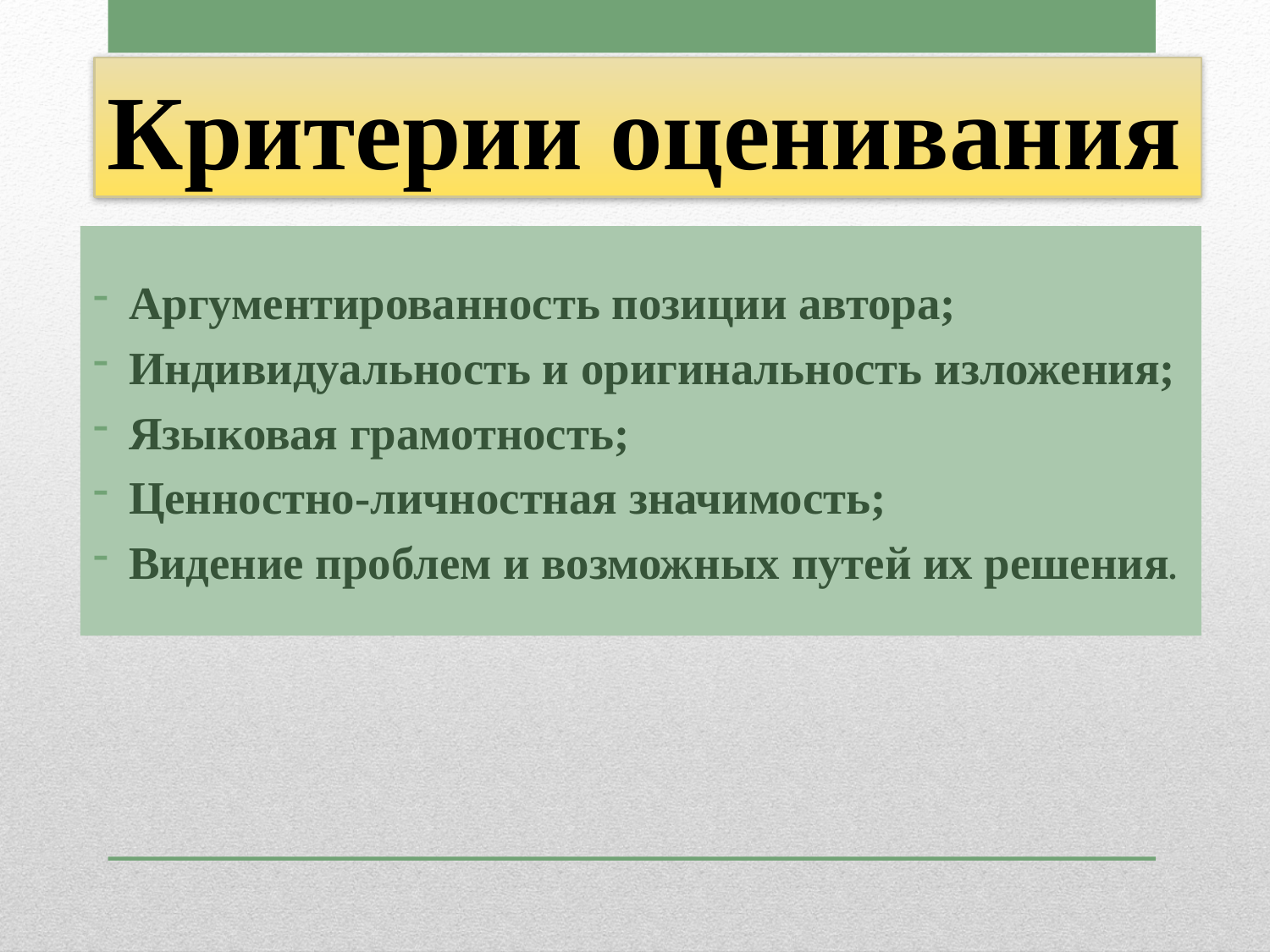

Критерии оценивания
Аргументированность позиции автора;
Индивидуальность и оригинальность изложения;
Языковая грамотность;
Ценностно-личностная значимость;
Видение проблем и возможных путей их решения.